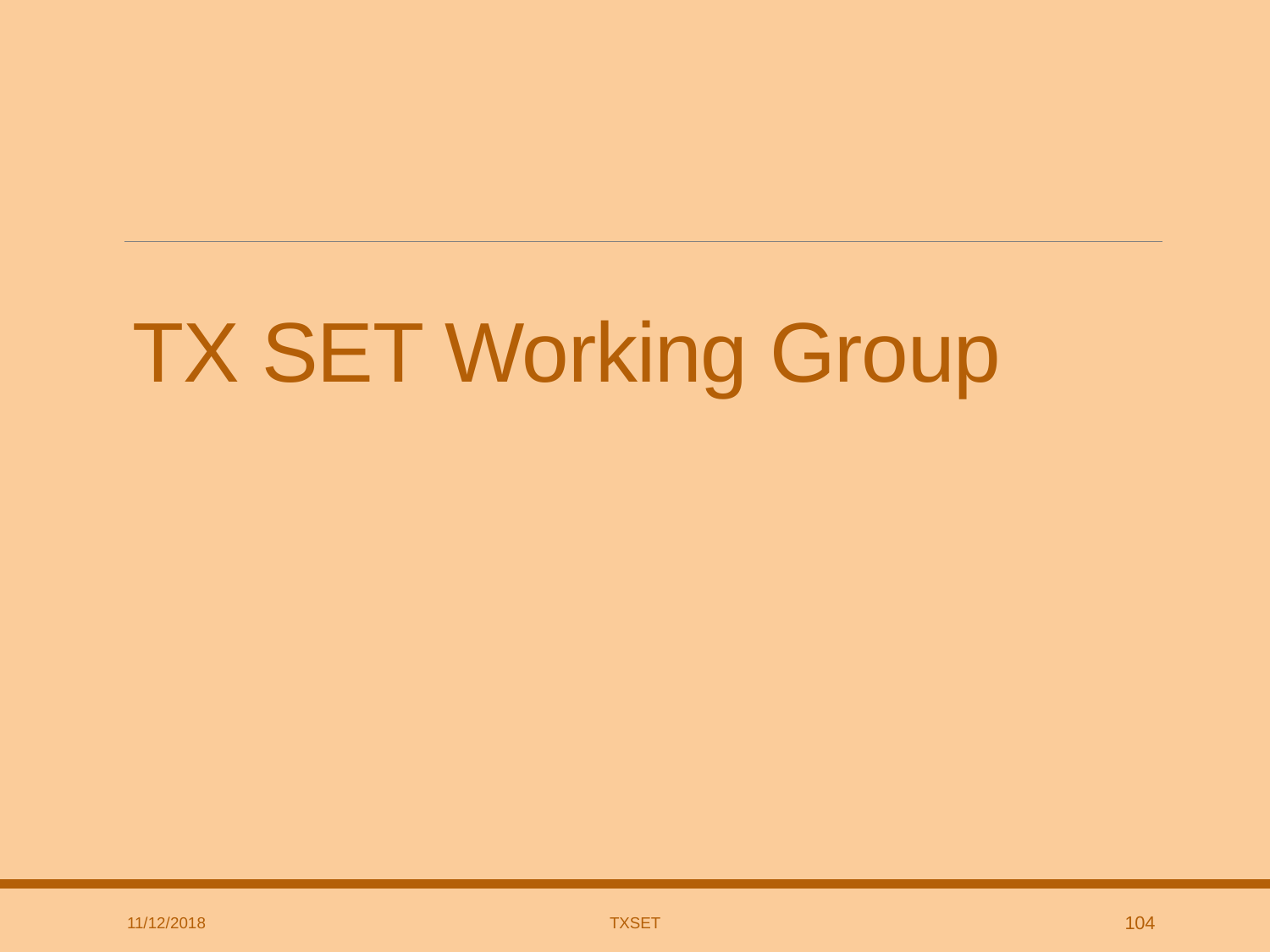

# TX SET Working Group
11/12/2018
TxSET
104